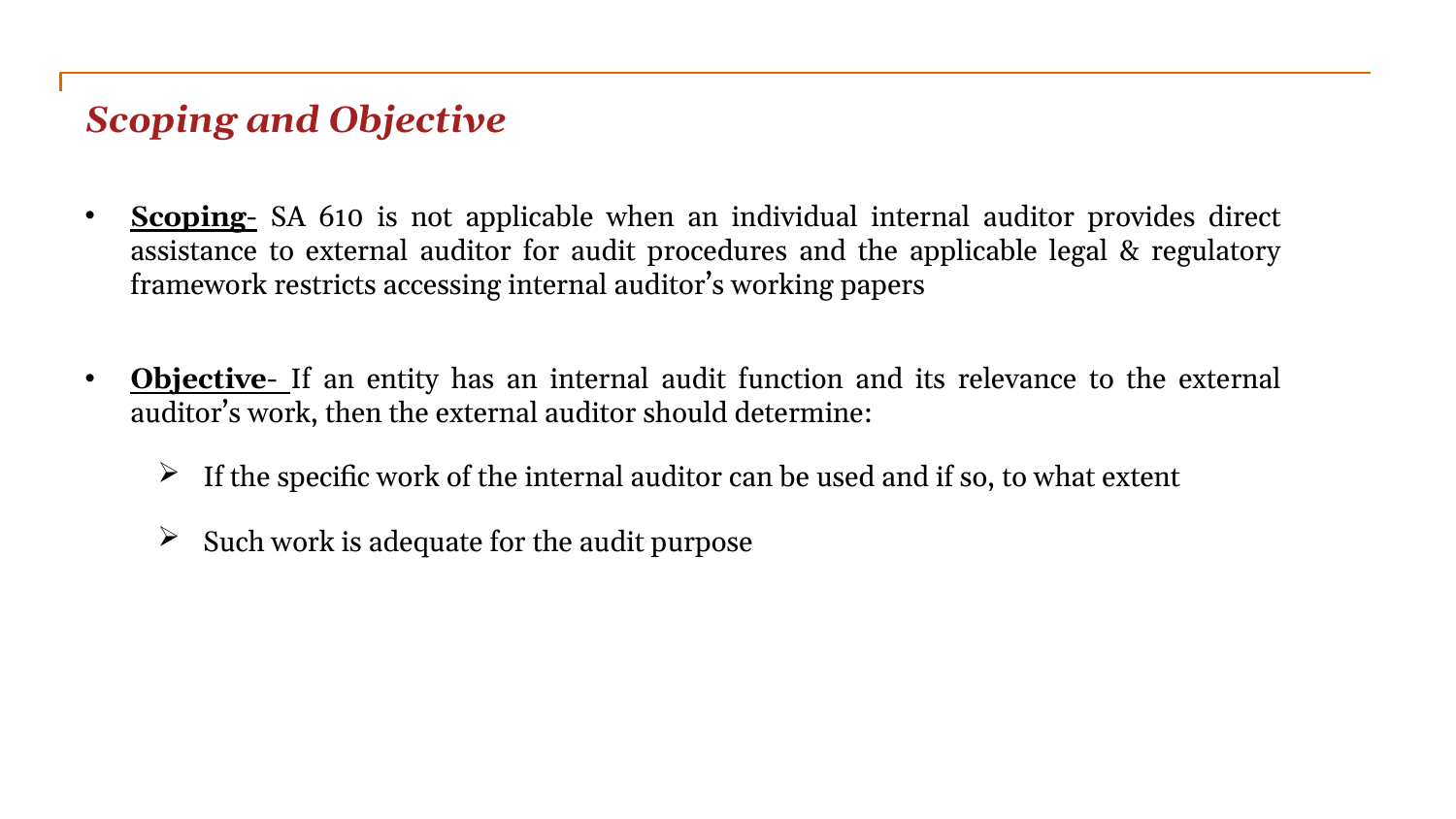

Scoping and Objective
Scoping- SA 610 is not applicable when an individual internal auditor provides direct assistance to external auditor for audit procedures and the applicable legal & regulatory framework restricts accessing internal auditor’s working papers
Objective- If an entity has an internal audit function and its relevance to the external auditor’s work, then the external auditor should determine:
If the specific work of the internal auditor can be used and if so, to what extent
Such work is adequate for the audit purpose